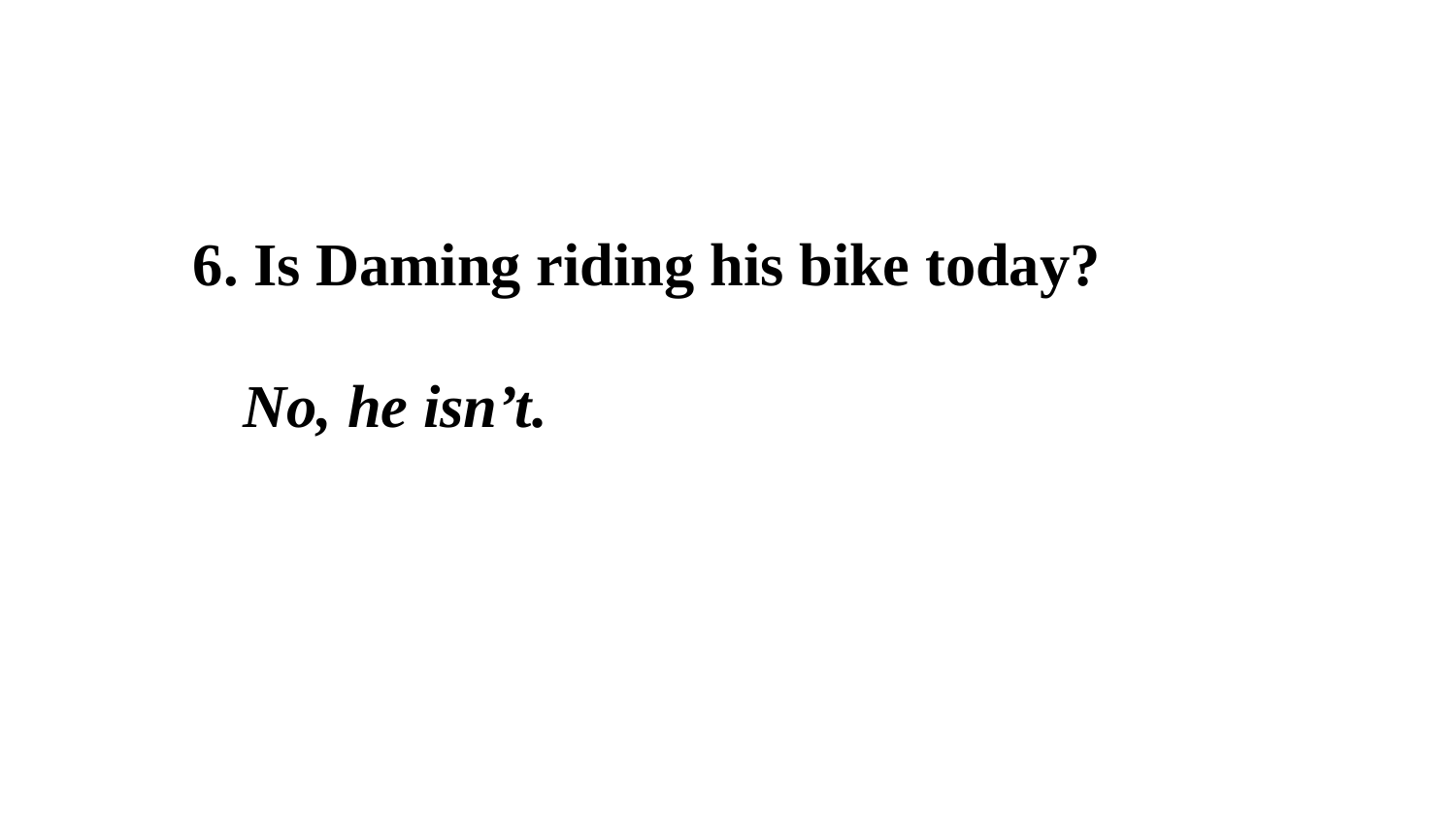

6. Is Daming riding his bike today?
No, he isn’t.